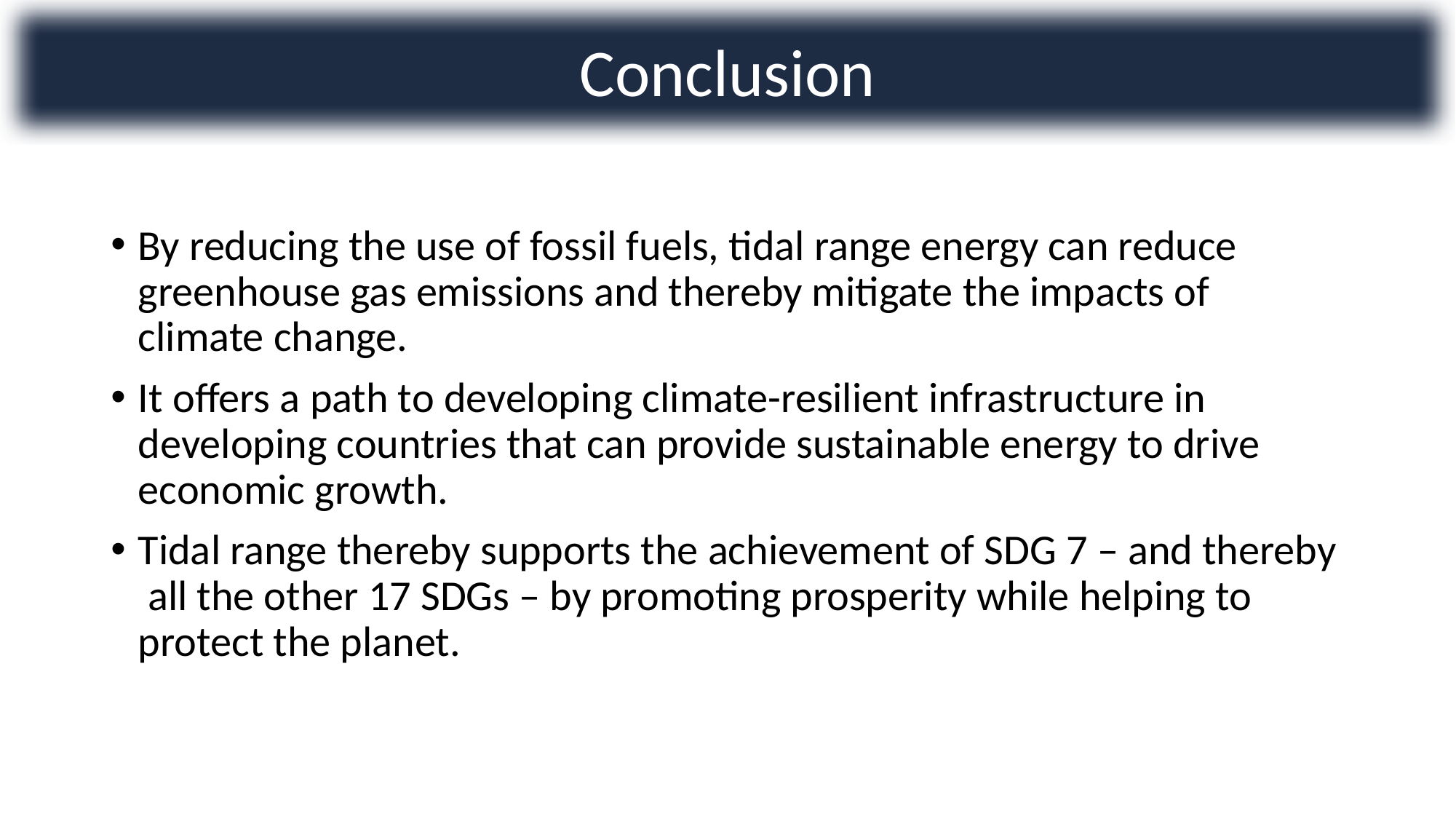

Conclusion
By reducing the use of fossil fuels, tidal range energy can reduce greenhouse gas emissions and thereby mitigate the impacts of climate change.
It offers a path to developing climate-resilient infrastructure in developing countries that can provide sustainable energy to drive economic growth.
Tidal range thereby supports the achievement of SDG 7 – and thereby  all the other 17 SDGs – by promoting prosperity while helping to protect the planet.